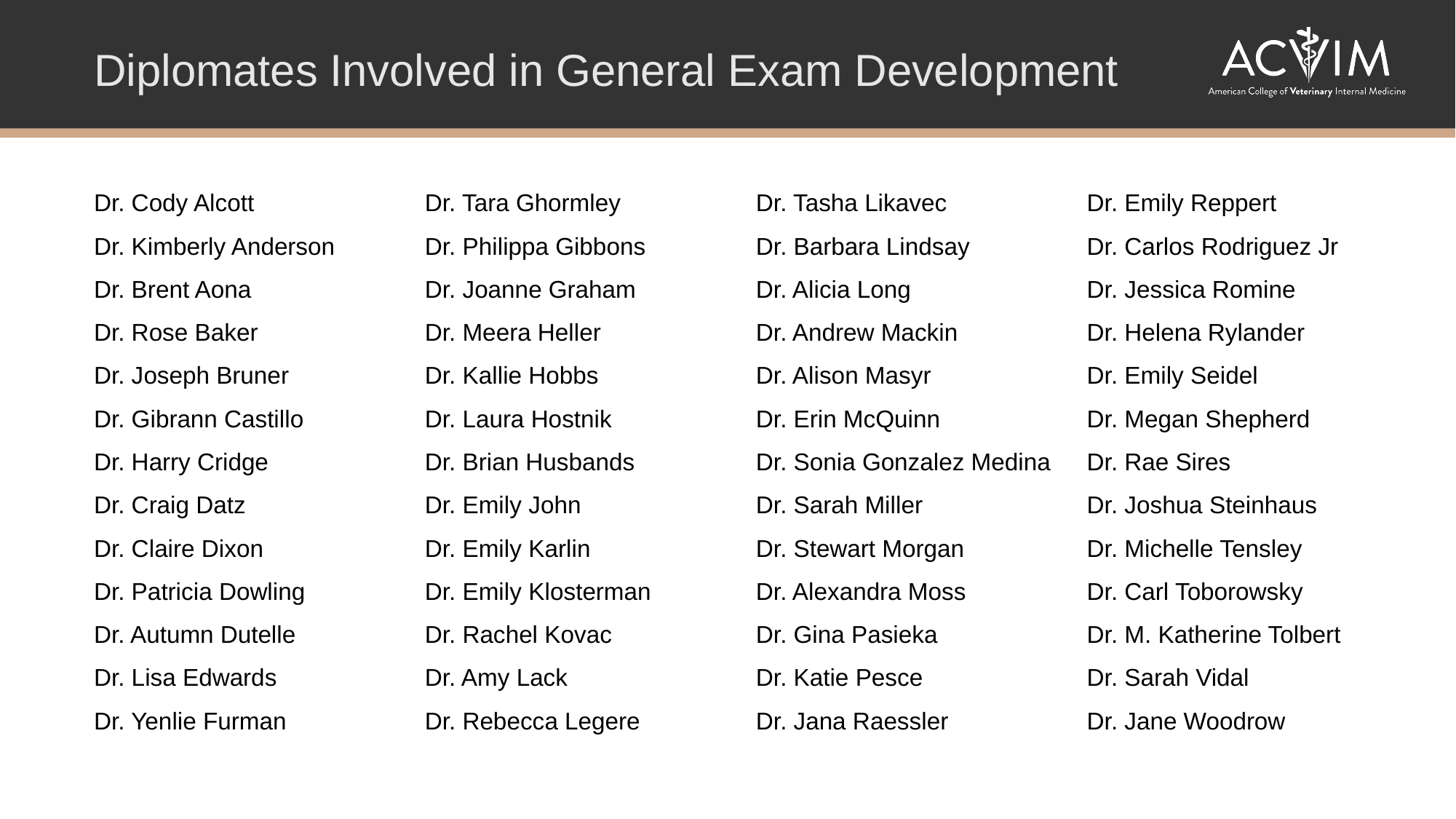

Diplomates Involved in General Exam Development
Dr. Cody Alcott
Dr. Kimberly Anderson
Dr. Brent Aona
Dr. Rose Baker
Dr. Joseph Bruner
Dr. Gibrann Castillo
Dr. Harry Cridge
Dr. Craig Datz
Dr. Claire Dixon
Dr. Patricia Dowling
Dr. Autumn Dutelle
Dr. Lisa Edwards
Dr. Yenlie Furman
Dr. Tara Ghormley
Dr. Philippa Gibbons
Dr. Joanne Graham
Dr. Meera Heller
Dr. Kallie Hobbs
Dr. Laura Hostnik
Dr. Brian Husbands
Dr. Emily John
Dr. Emily Karlin
Dr. Emily Klosterman
Dr. Rachel Kovac
Dr. Amy Lack
Dr. Rebecca Legere
Dr. Tasha Likavec
Dr. Barbara Lindsay
Dr. Alicia Long
Dr. Andrew Mackin
Dr. Alison Masyr
Dr. Erin McQuinn
Dr. Sonia Gonzalez Medina
Dr. Sarah Miller
Dr. Stewart Morgan
Dr. Alexandra Moss
Dr. Gina Pasieka
Dr. Katie Pesce
Dr. Jana Raessler
Dr. Emily Reppert
Dr. Carlos Rodriguez Jr
Dr. Jessica Romine
Dr. Helena Rylander
Dr. Emily Seidel
Dr. Megan Shepherd
Dr. Rae Sires
Dr. Joshua Steinhaus
Dr. Michelle Tensley
Dr. Carl Toborowsky
Dr. M. Katherine Tolbert
Dr. Sarah Vidal
Dr. Jane Woodrow